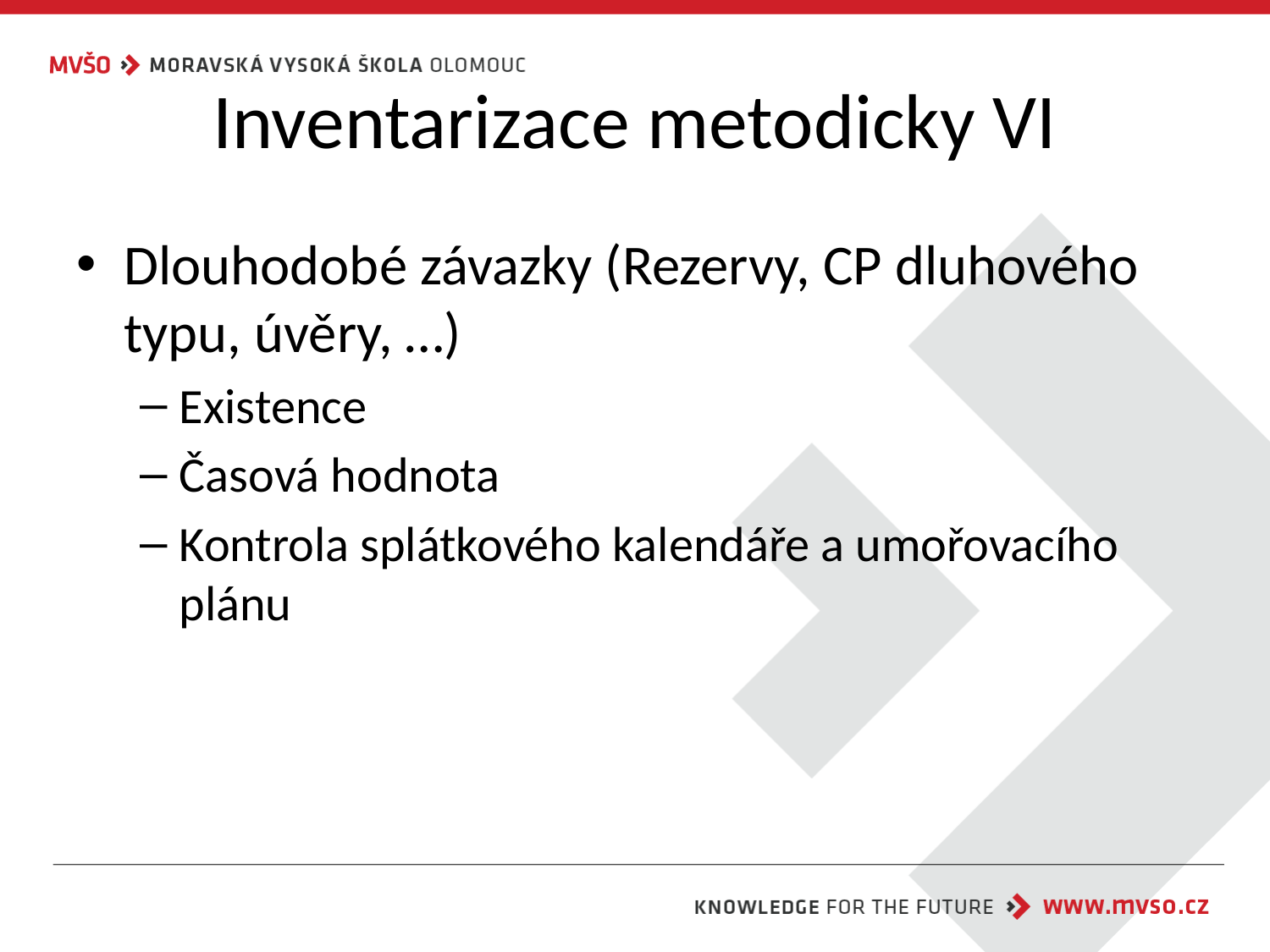

# Inventarizace metodicky VI
Dlouhodobé závazky (Rezervy, CP dluhového typu, úvěry, …)
Existence
Časová hodnota
Kontrola splátkového kalendáře a umořovacího plánu